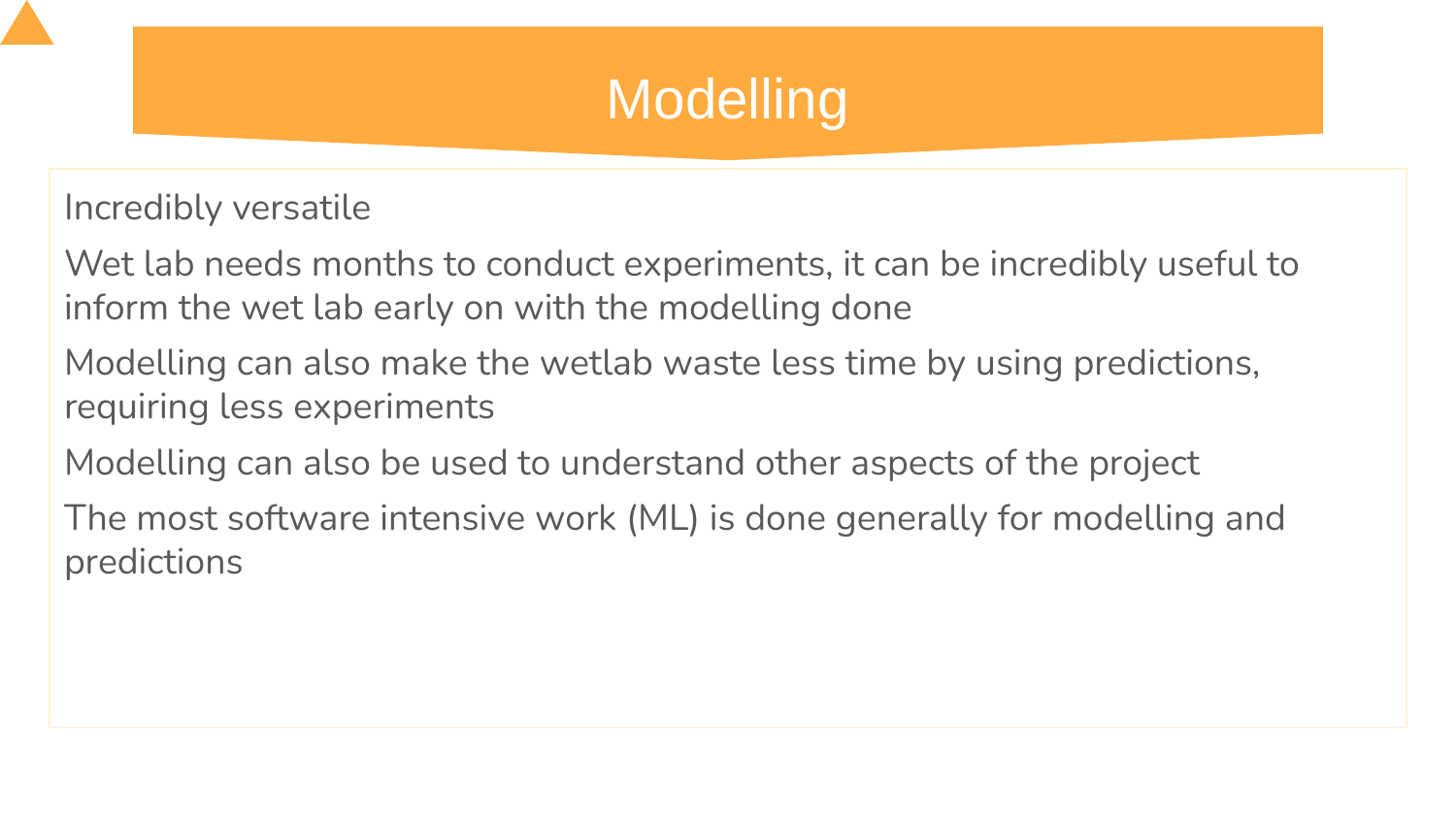

# Modelling
Incredibly versatile
Wet lab needs months to conduct experiments, it can be incredibly useful to inform the wet lab early on with the modelling done
Modelling can also make the wetlab waste less time by using predictions, requiring less experiments
Modelling can also be used to understand other aspects of the project
The most software intensive work (ML) is done generally for modelling and predictions